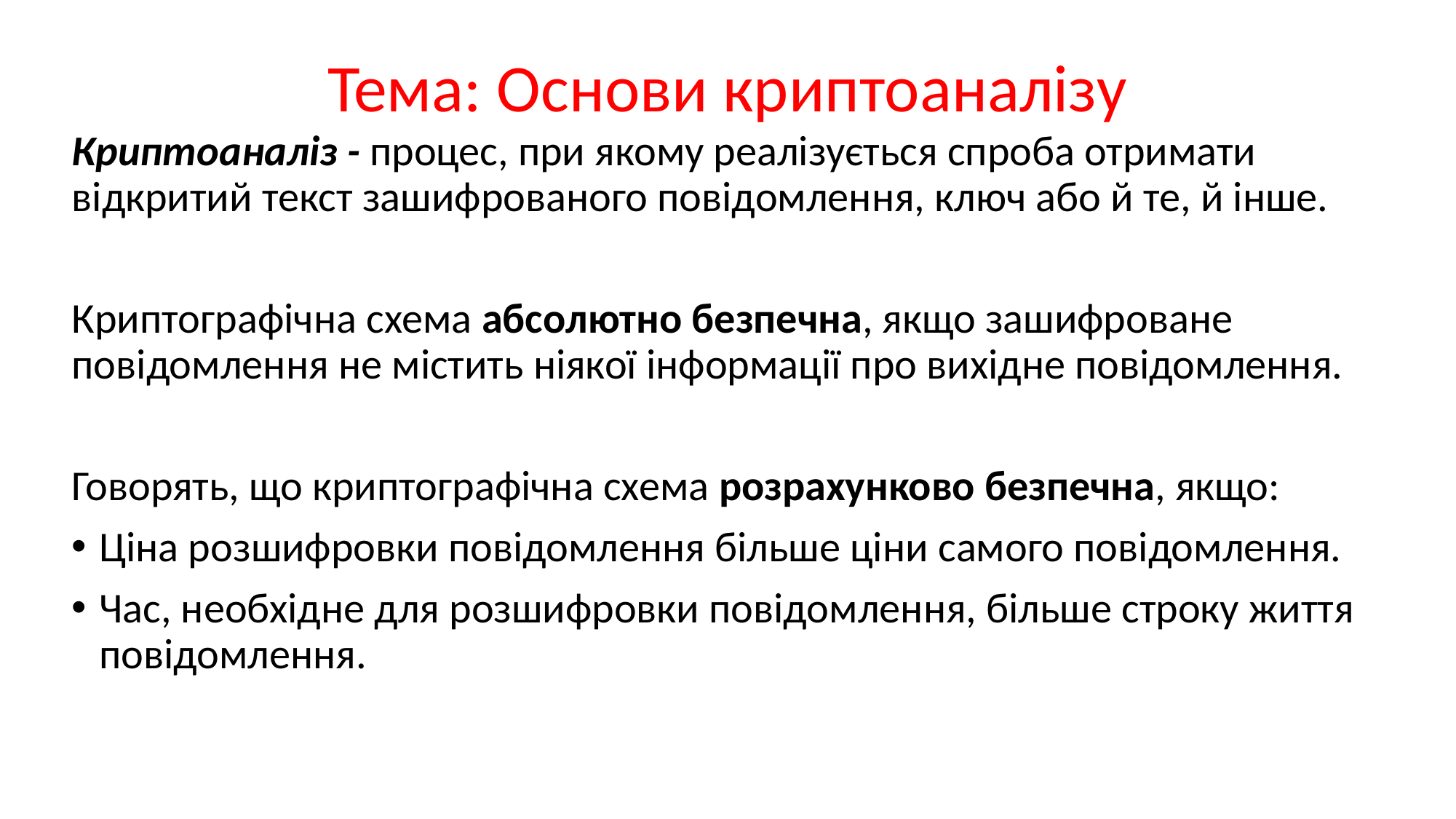

# Тема: Основи криптоаналізу
Криптоаналіз - процес, при якому реалізується спроба отримати відкритий текст зашифрованого повідомлення, ключ або й те, й інше.

Криптографічна схема абсолютно безпечна, якщо зашифроване повідомлення не містить ніякої інформації про вихідне повідомлення.

Говорять, що криптографічна схема розрахунково безпечна, якщо:
Ціна розшифровки повідомлення більше ціни самого повідомлення.
Час, необхідне для розшифровки повідомлення, більше строку життя повідомлення.